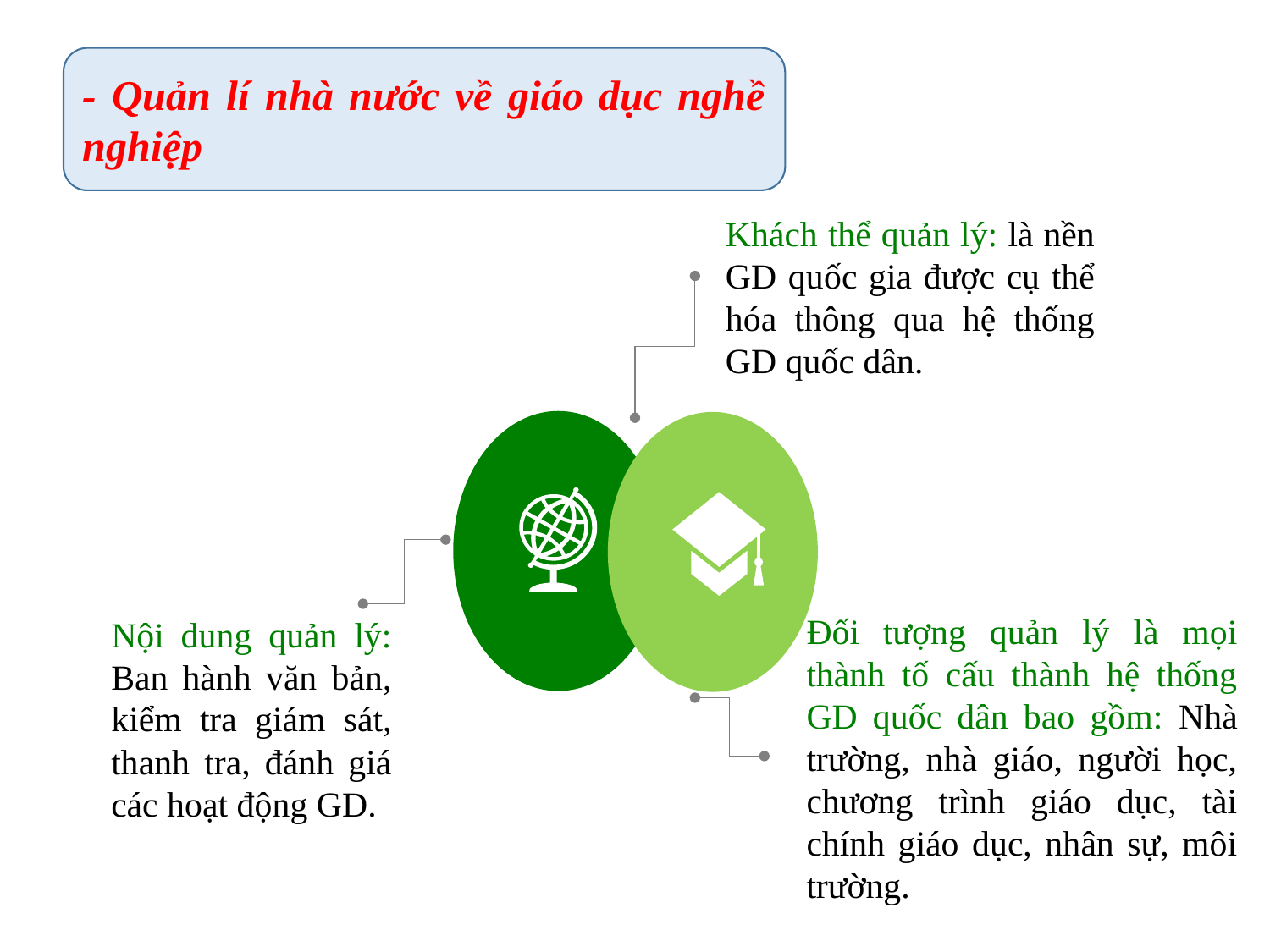

- Quản lí nhà nước về giáo dục nghề nghiệp
Khách thể quản lý: là nền GD quốc gia được cụ thể hóa thông qua hệ thống GD quốc dân.

Đối tượng quản lý là mọi thành tố cấu thành hệ thống GD quốc dân bao gồm: Nhà trường, nhà giáo, người học, chương trình giáo dục, tài chính giáo dục, nhân sự, môi trường.
Nội dung quản lý: Ban hành văn bản, kiểm tra giám sát, thanh tra, đánh giá các hoạt động GD.